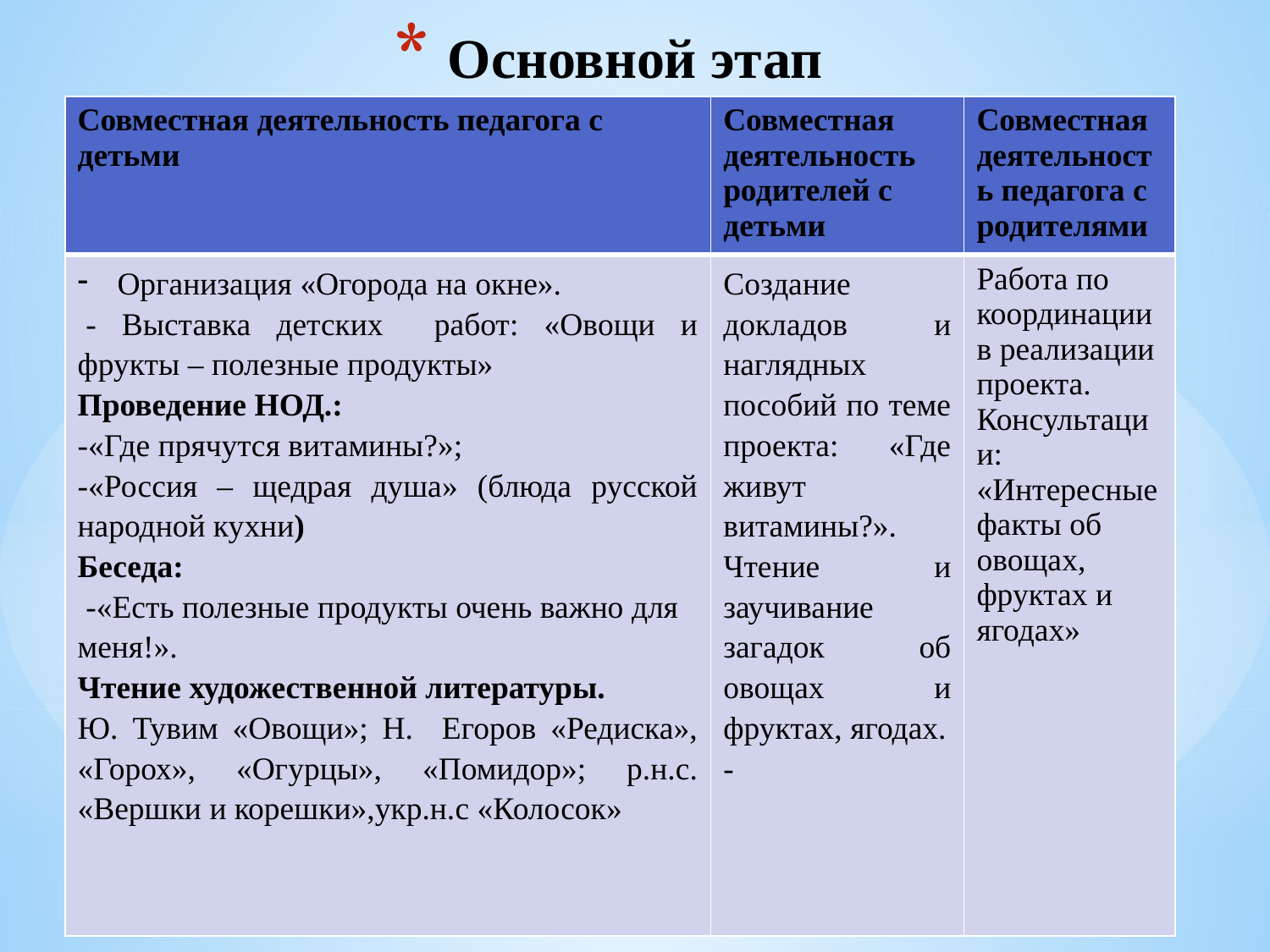

# Основной этап
| Совместная деятельность педагога с детьми | Совместная деятельность родителей с детьми | Совместная деятельность педагога с родителями |
| --- | --- | --- |
| Организация «Огорода на окне».  - Выставка детских работ: «Овощи и фрукты – полезные продукты» Проведение НОД.: -«Где прячутся витамины?»; -«Россия – щедрая душа» (блюда русской народной кухни)  Беседа:  -«Есть полезные продукты очень важно для меня!». Чтение художественной литературы. Ю. Тувим «Овощи»; Н. Егоров «Редиска», «Горох», «Огурцы», «Помидор»; р.н.с. «Вершки и корешки»,укр.н.с «Колосок» | Создание докладов и наглядных пособий по теме проекта: «Где живут витамины?». Чтение и заучивание загадок об овощах и фруктах, ягодах. - | Работа по координации в реализации проекта. Консультации: «Интересные факты об овощах, фруктах и ягодах» |